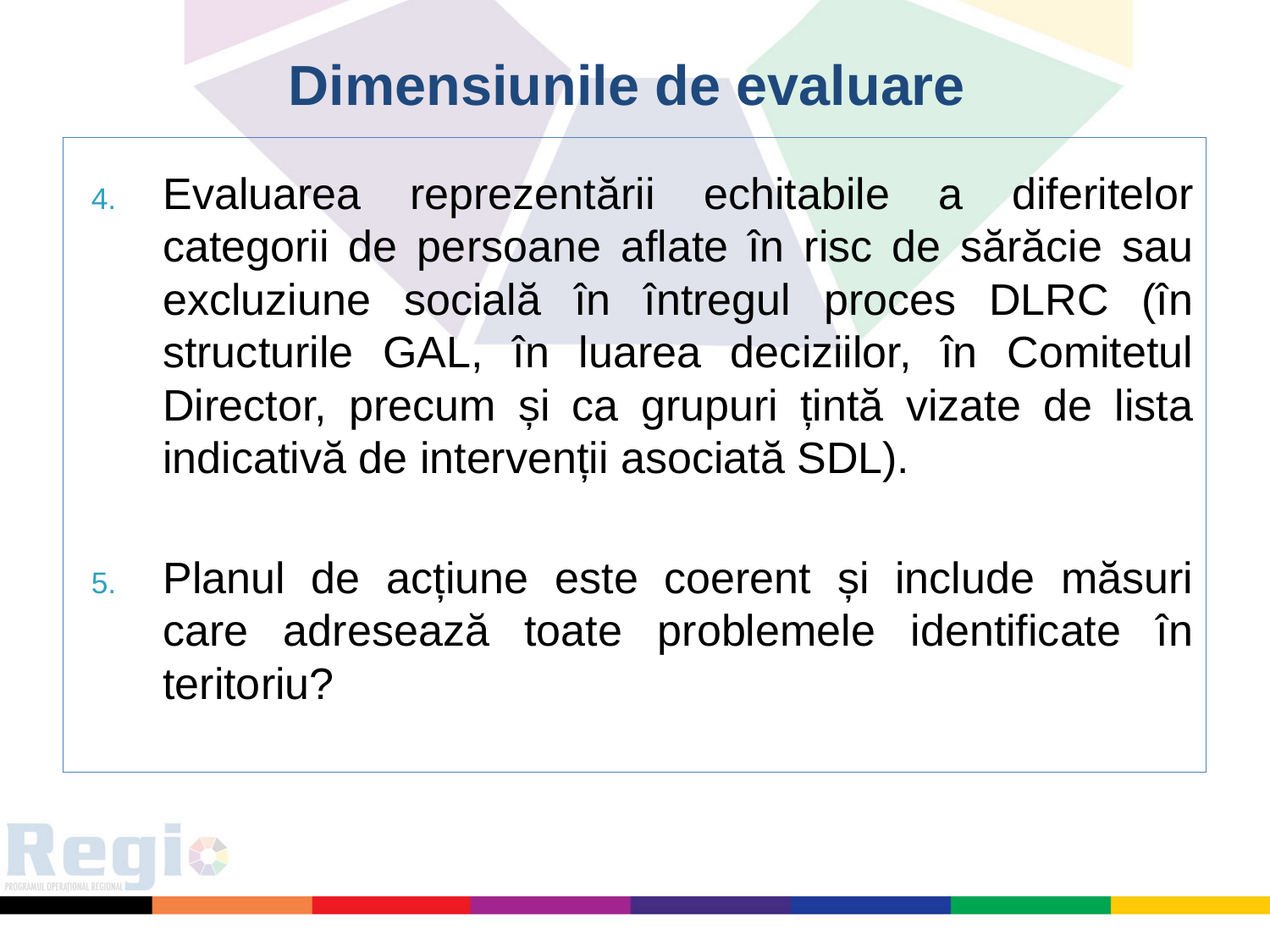

# Dimensiunile de evaluare

Evaluarea reprezentării echitabile a diferitelor categorii de persoane aflate în risc de sărăcie sau excluziune socială în întregul proces DLRC (în structurile GAL, în luarea deciziilor, în Comitetul Director, precum și ca grupuri țintă vizate de lista indicativă de intervenții asociată SDL).

Planul de acțiune este coerent și include măsuri care adresează toate problemele identificate în teritoriu?